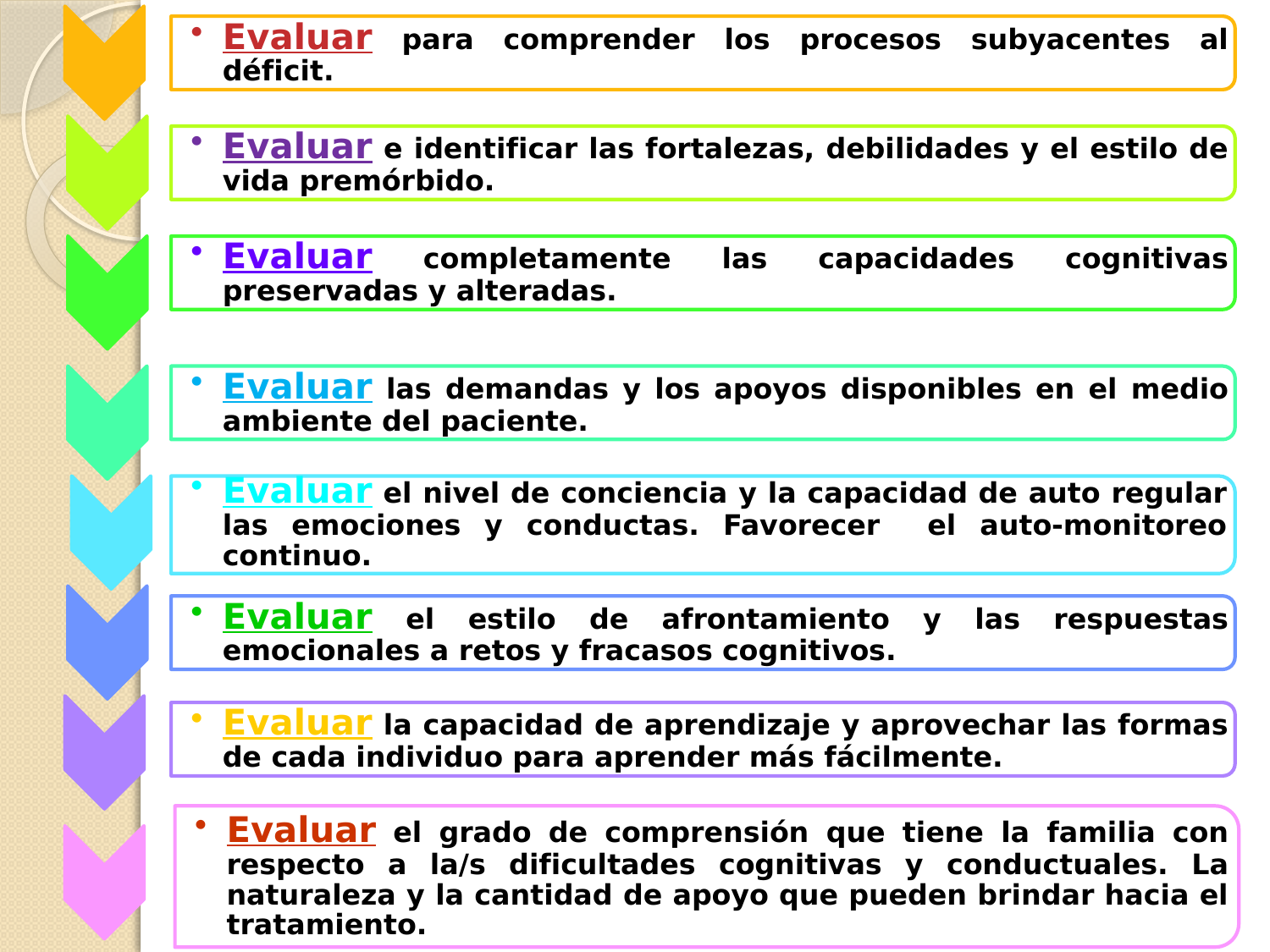

Evaluar para comprender los procesos subyacentes al déficit.

Evaluar e identificar las fortalezas, debilidades y el estilo de vida premórbido.

Evaluar completamente las capacidades cognitivas preservadas y alteradas.

Evaluar las demandas y los apoyos disponibles en el medio ambiente del paciente.

Evaluar el nivel de conciencia y la capacidad de auto regular las emociones y conductas. Favorecer  el auto-monitoreo continuo.

Evaluar el estilo de afrontamiento y las respuestas emocionales a retos y fracasos cognitivos.

Evaluar la capacidad de aprendizaje y aprovechar las formas de cada individuo para aprender más fácilmente.

Evaluar el grado de comprensión que tiene la familia con respecto a la/s dificultades cognitivas y conductuales. La naturaleza y la cantidad de apoyo que pueden brindar hacia el tratamiento.